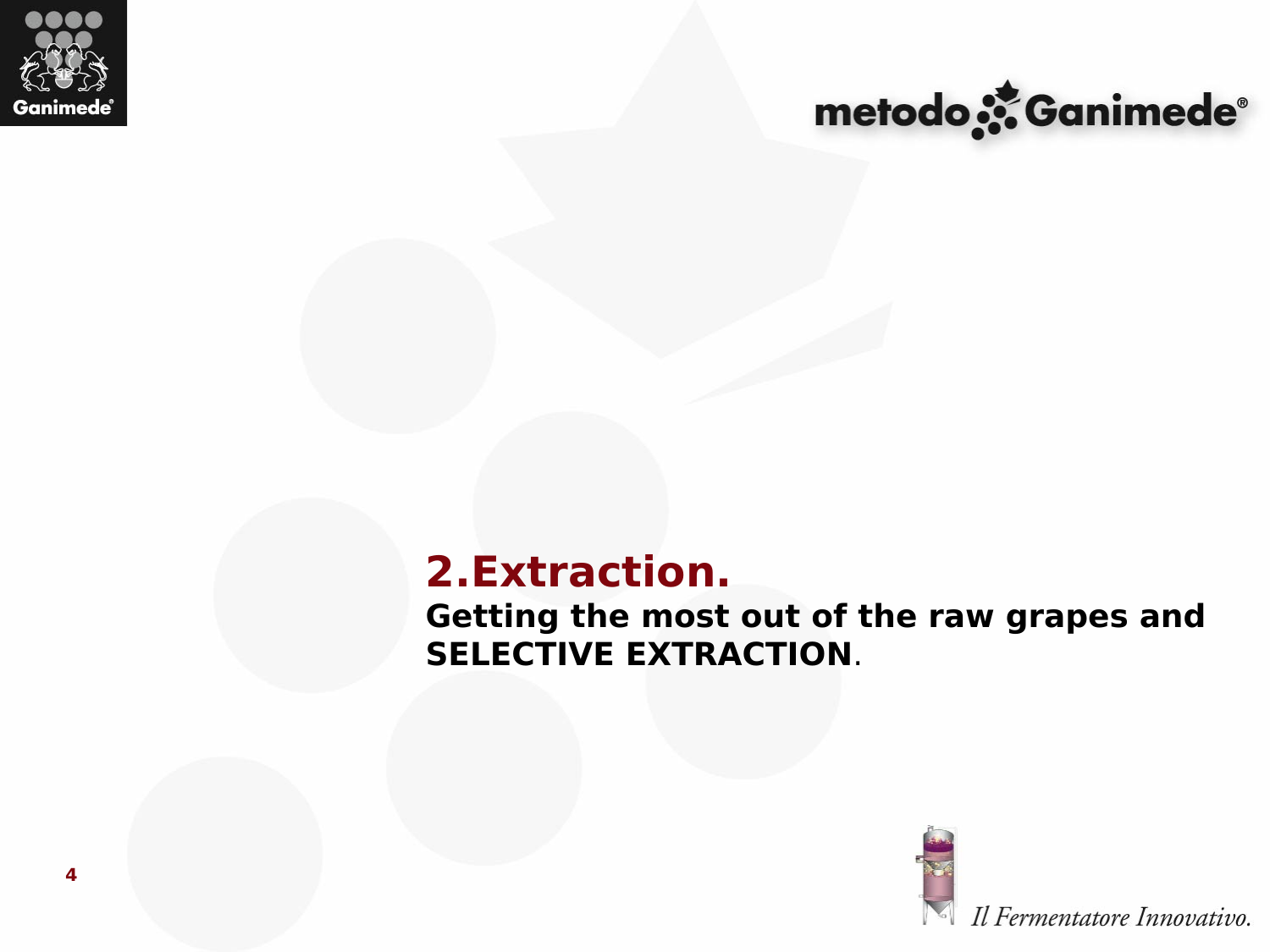

# 2.Extraction. Getting the most out of the raw grapes and SELECTIVE EXTRACTION.
4